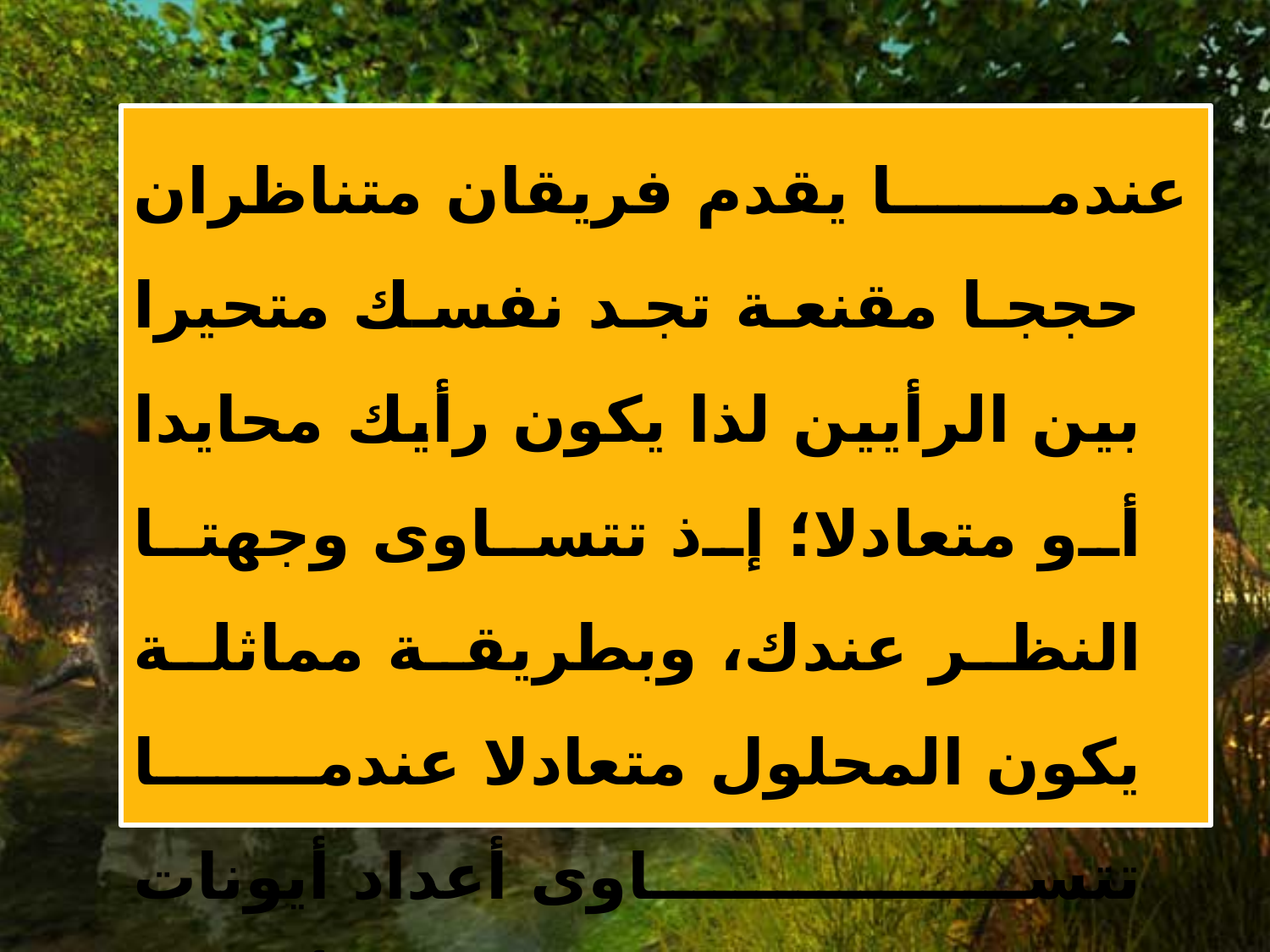

عندما يقدم فريقان متناظران حججا مقنعة تجد نفسك متحيرا بين الرأيين لذا يكون رأيك محايدا أو متعادلا؛ إذ تتساوى وجهتا النظر عندك، وبطريقة مماثلة يكون المحلول متعادلا عندما تتساوى أعداد أيونات الهيدروجين وأيونات الهيدروكسيد في المحلول.